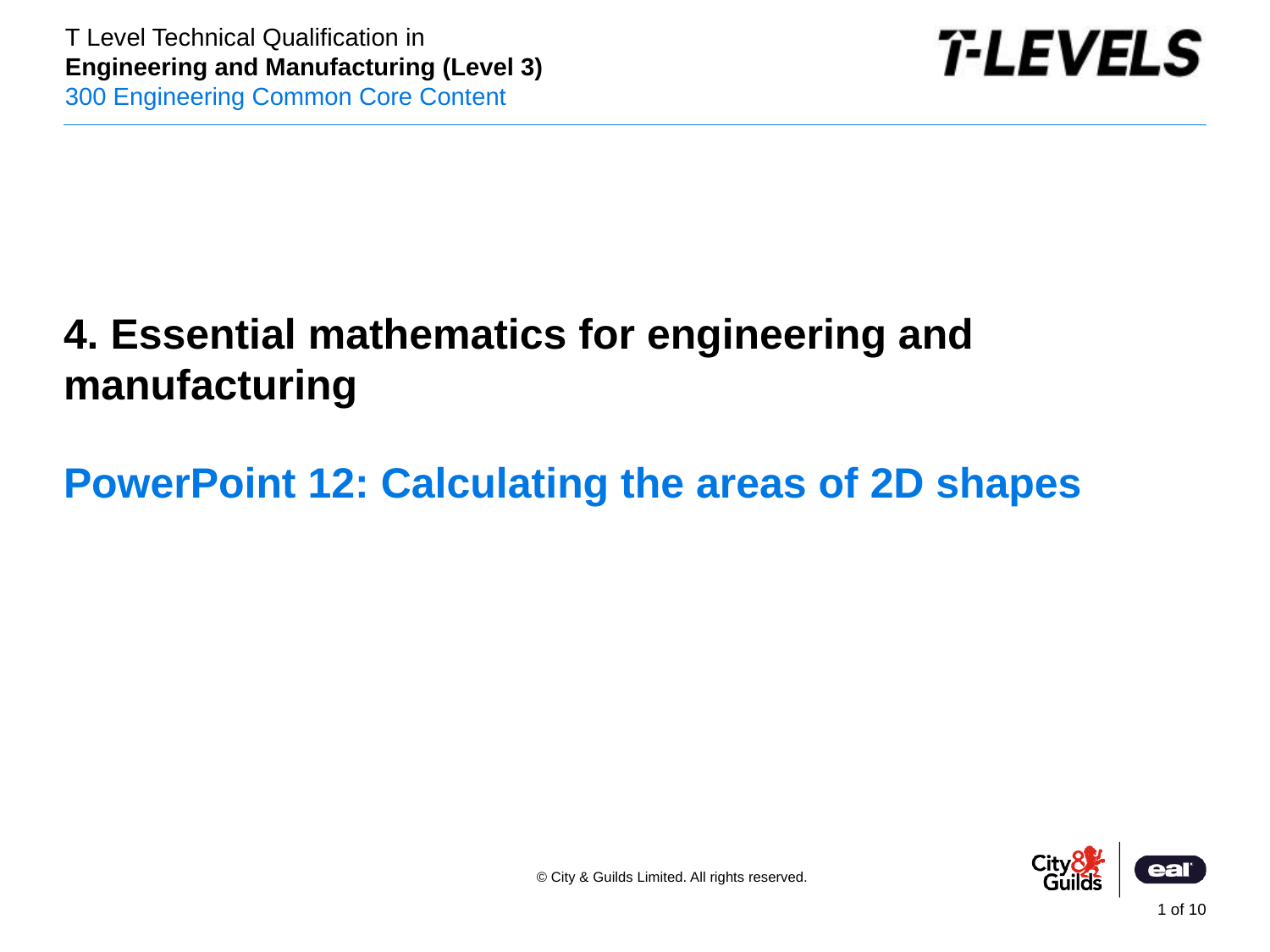

PowerPoint presentation
4. Essential mathematics for engineering and manufacturing
# PowerPoint 12: Calculating the areas of 2D shapes